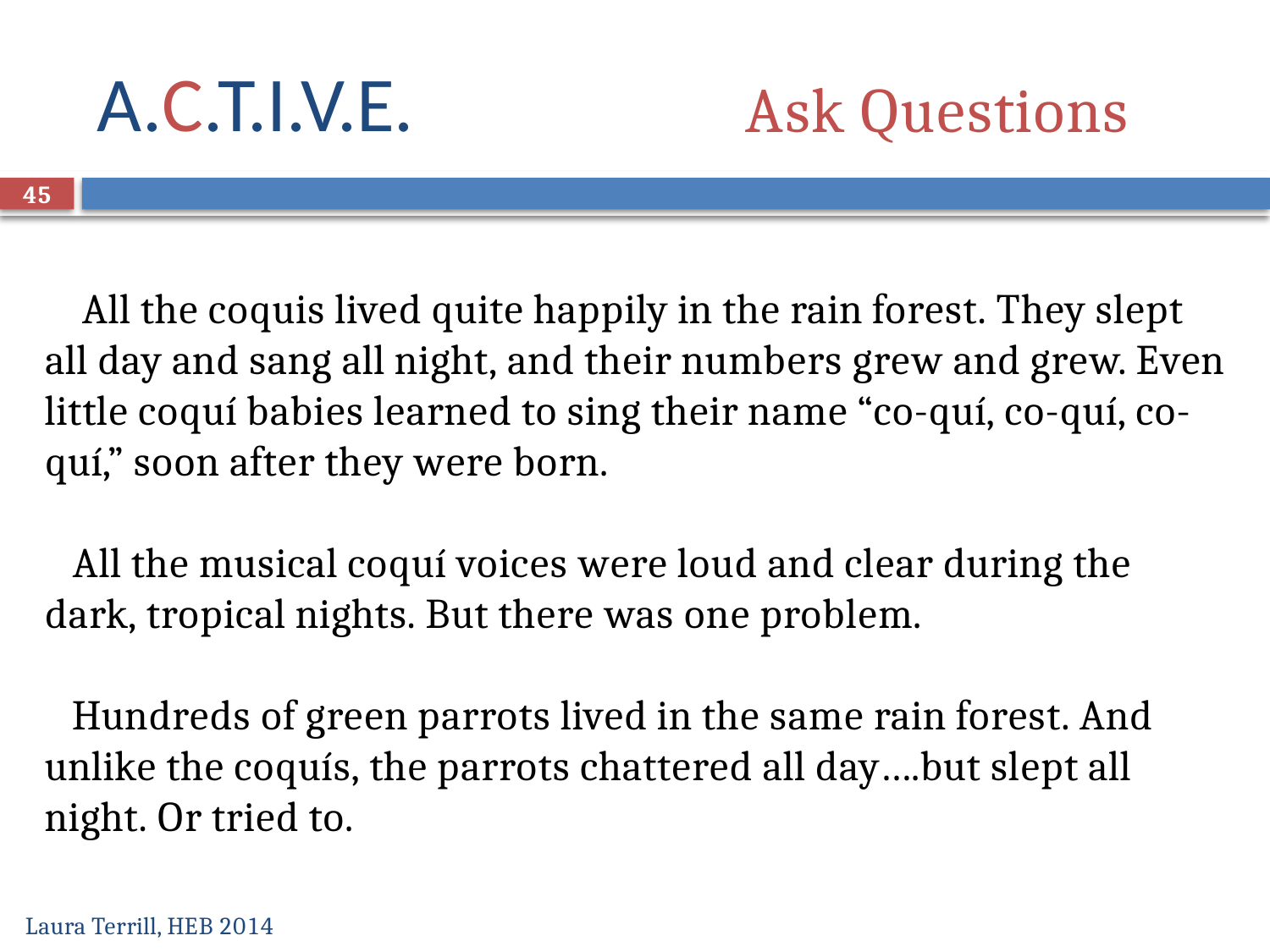

# A.C.T.I.V.E.
Ask Questions
45
    All the coquis lived quite happily in the rain forest. They slept all day and sang all night, and their numbers grew and grew. Even little coquí babies learned to sing their name “co-quí, co-quí, co-quí,” soon after they were born.

   All the musical coquí voices were loud and clear during the dark, tropical nights. But there was one problem.

   Hundreds of green parrots lived in the same rain forest. And unlike the coquís, the parrots chattered all day….but slept all night. Or tried to.

Laura Terrill, HEB 2014